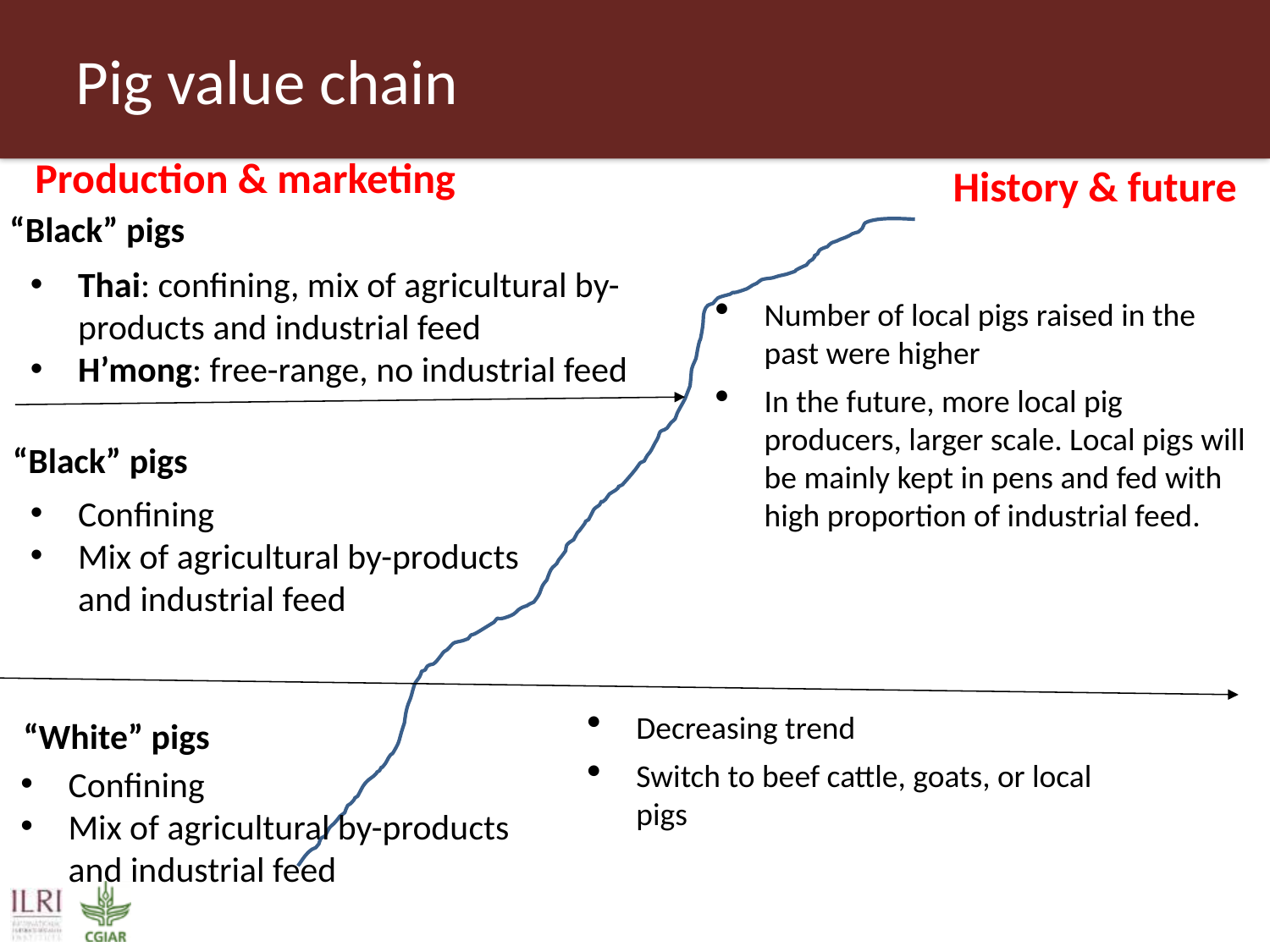

# Pig value chain
Production & marketing
History & future
“Black” pigs

Thai: confining, mix of agricultural by-products and industrial feed
H’mong: free-range, no industrial feed
Number of local pigs raised in the past were higher
In the future, more local pig producers, larger scale. Local pigs will be mainly kept in pens and fed with high proportion of industrial feed.
“Black” pigs
Confining
Mix of agricultural by-products and industrial feed
“White” pigs
Decreasing trend
Switch to beef cattle, goats, or local pigs
Confining
Mix of agricultural by-products and industrial feed